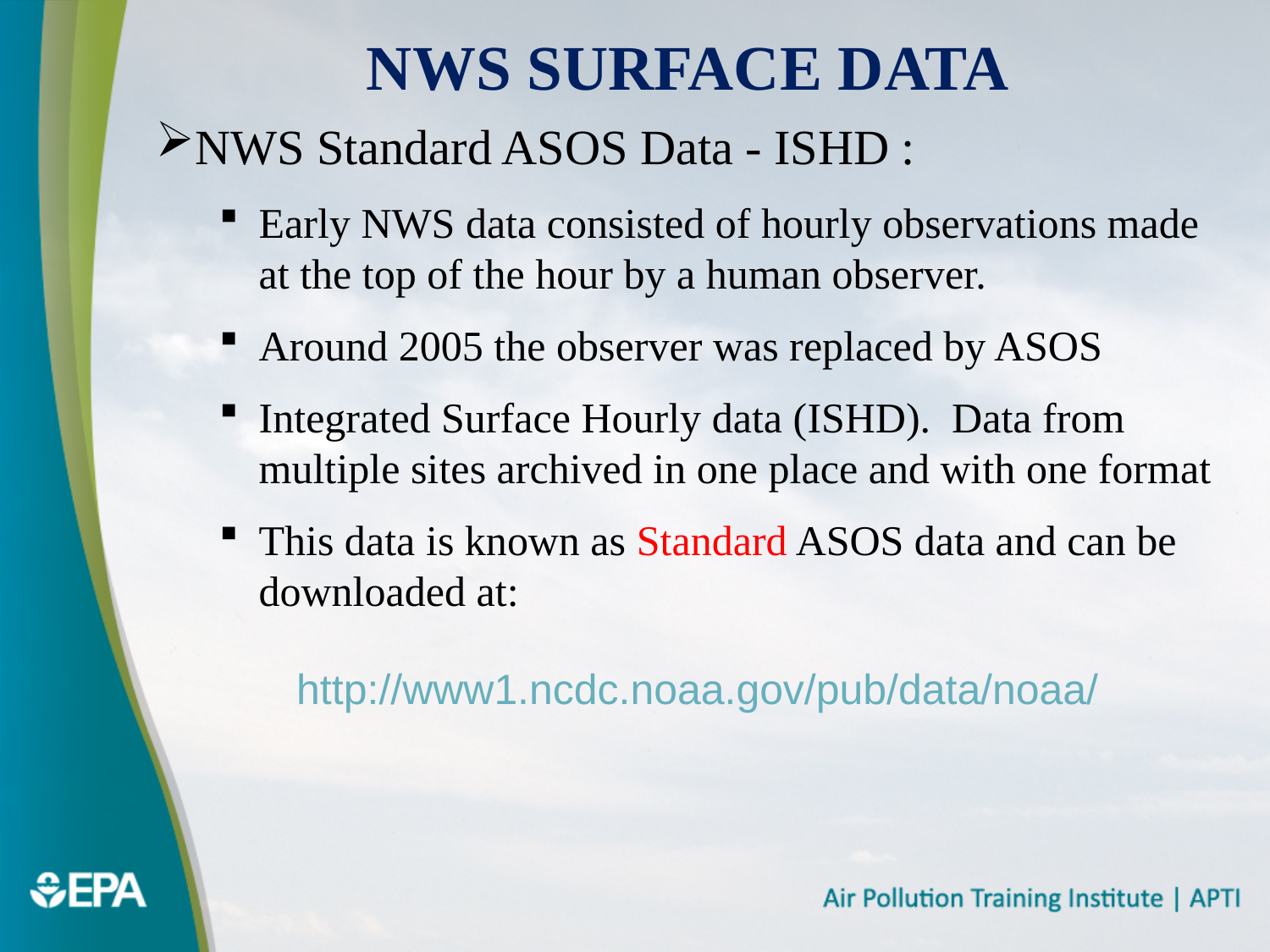

# NWS Surface Data
NWS Standard ASOS Data - ISHD :
Early NWS data consisted of hourly observations made at the top of the hour by a human observer.
Around 2005 the observer was replaced by ASOS
Integrated Surface Hourly data (ISHD).  Data from multiple sites archived in one place and with one format
This data is known as Standard ASOS data and can be downloaded at:

http://www1.ncdc.noaa.gov/pub/data/noaa/